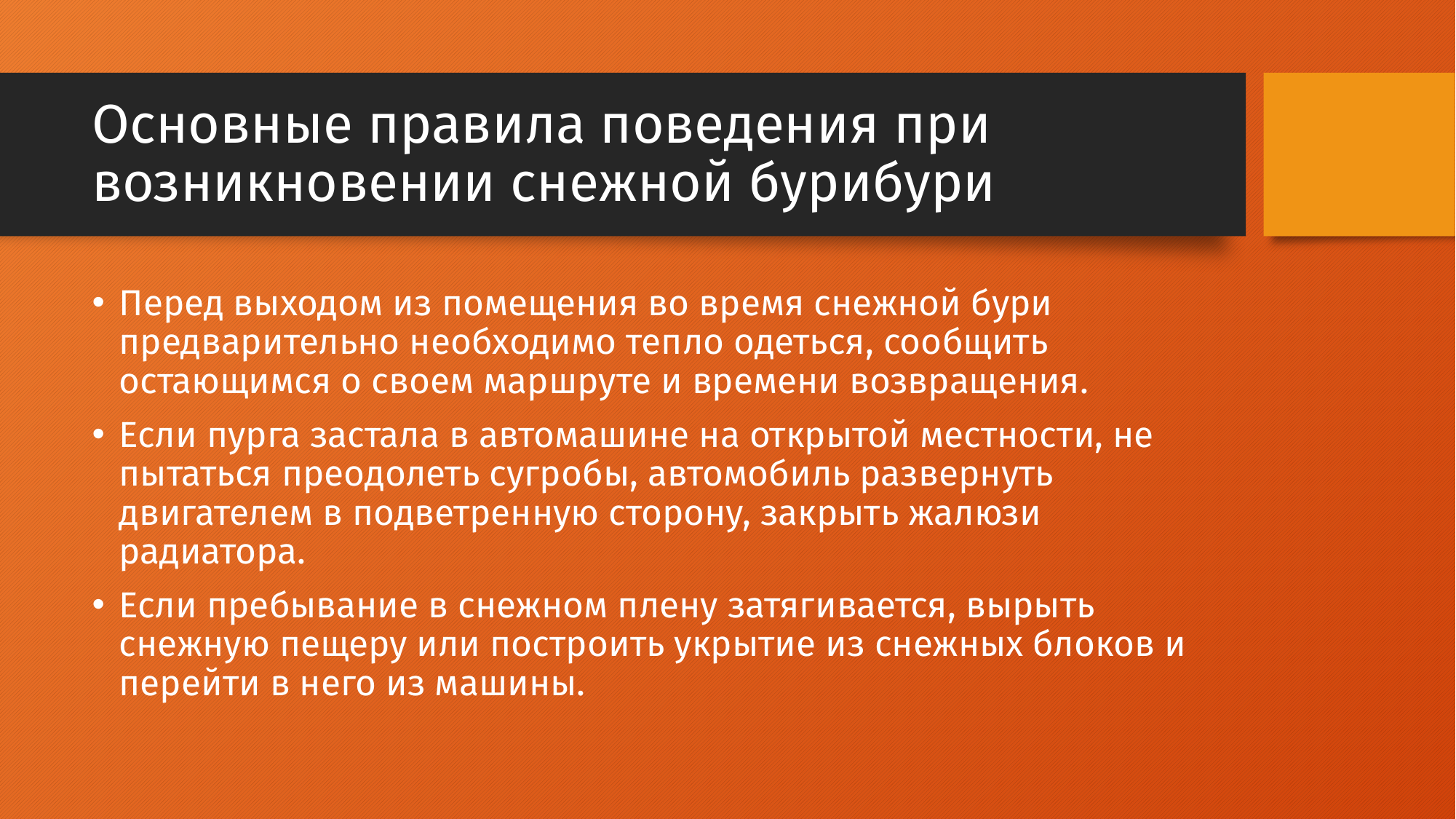

# Основные правила поведения при возникновении снежной бурибури
Перед выходом из помещения во время снежной бури предварительно необходимо тепло одеться, сообщить остающимся о своем маршруте и времени возвращения.
Если пурга застала в автомашине на открытой местности, не пытаться преодолеть сугробы, автомобиль развернуть двигателем в подветренную сторону, закрыть жалюзи радиатора.
Если пребывание в снежном плену затягивается, вырыть снежную пещеру или построить укрытие из снежных блоков и перейти в него из машины.